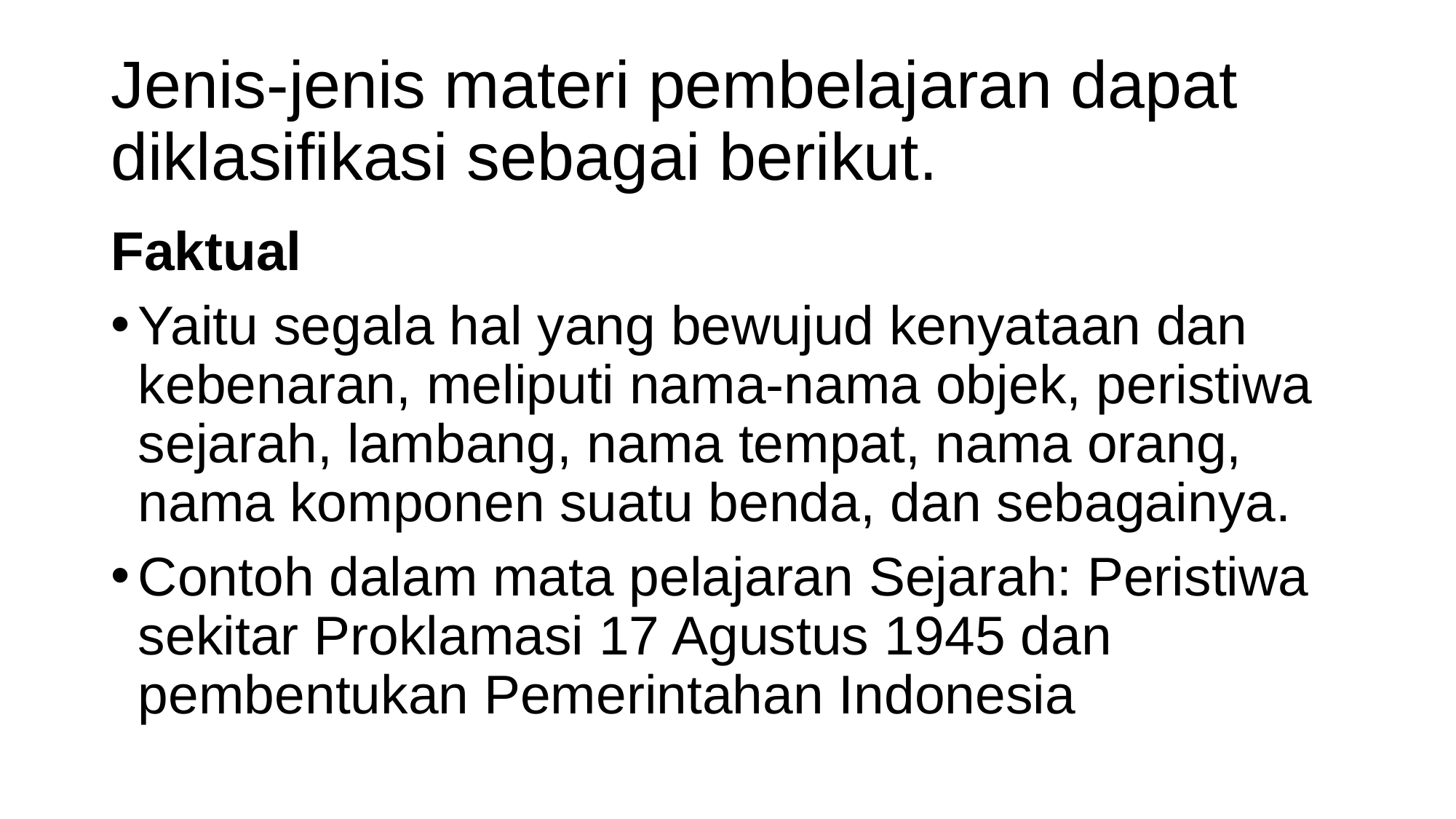

# Jenis-jenis materi pembelajaran dapat diklasifikasi sebagai berikut.
Faktual
Yaitu segala hal yang bewujud kenyataan dan kebenaran, meliputi nama-nama objek, peristiwa sejarah, lambang, nama tempat, nama orang, nama komponen suatu benda, dan sebagainya.
Contoh dalam mata pelajaran Sejarah: Peristiwa sekitar Proklamasi 17 Agustus 1945 dan pembentukan Pemerintahan Indonesia